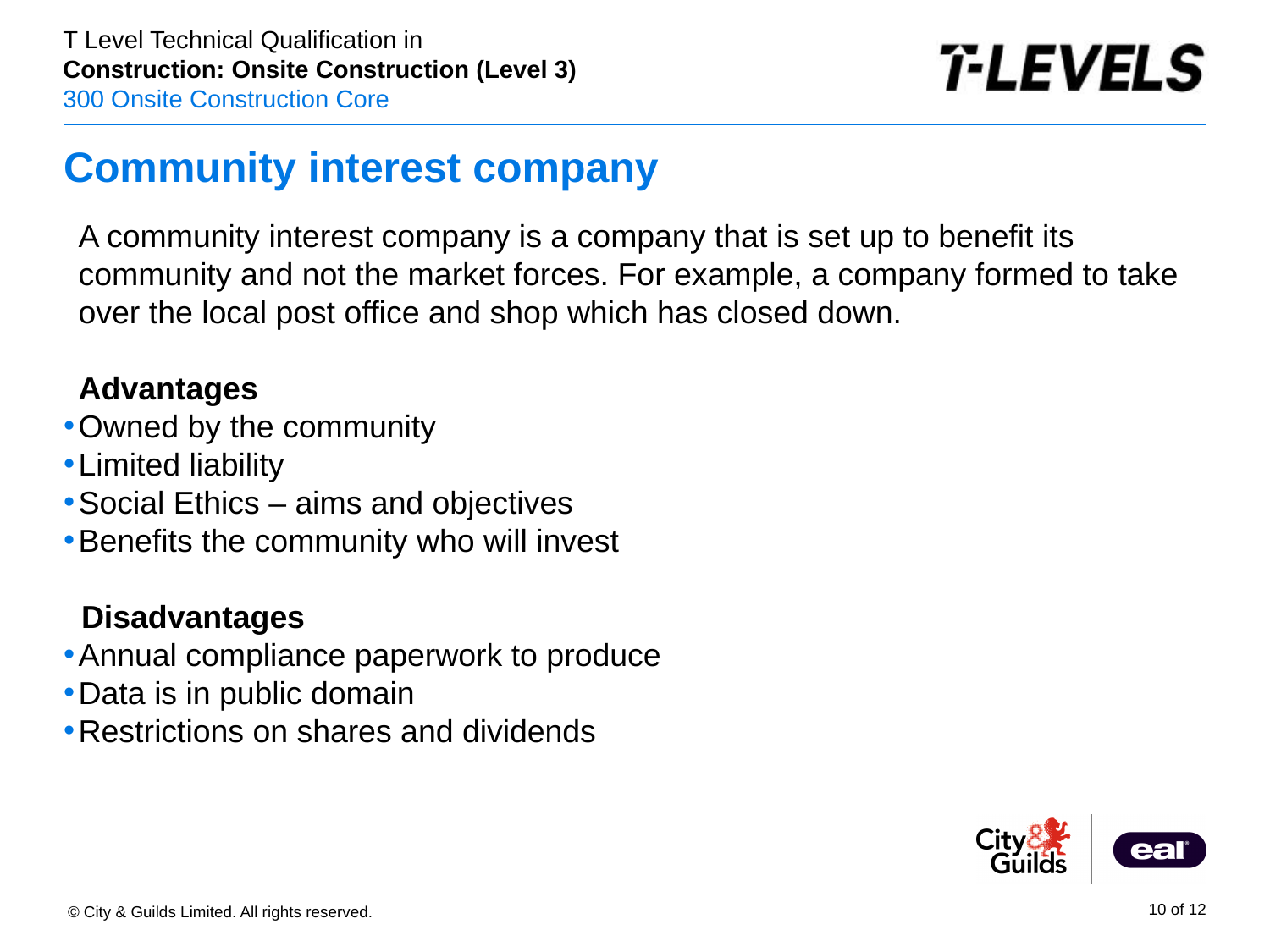

# Community interest company

PowerPoint presentation
A community interest company is a company that is set up to benefit its community and not the market forces. For example, a company formed to take over the local post office and shop which has closed down.

Advantages
Owned by the community
Limited liability
Social Ethics – aims and objectives
Benefits the community who will invest

  Disadvantages
Annual compliance paperwork to produce
Data is in public domain
Restrictions on shares and dividends